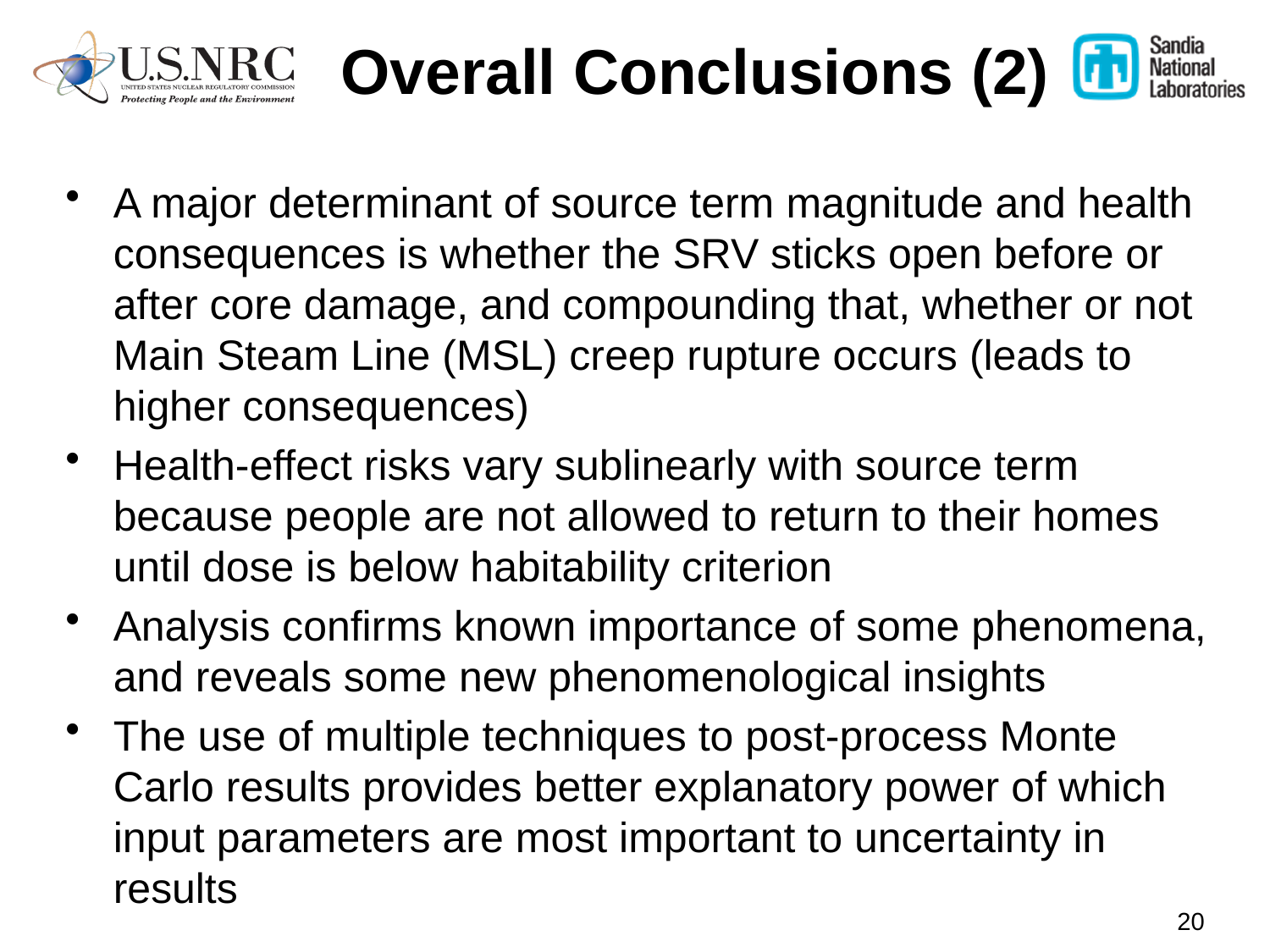

# Overall Conclusions (2)
A major determinant of source term magnitude and health consequences is whether the SRV sticks open before or after core damage, and compounding that, whether or not Main Steam Line (MSL) creep rupture occurs (leads to higher consequences)
Health-effect risks vary sublinearly with source term because people are not allowed to return to their homes until dose is below habitability criterion
Analysis confirms known importance of some phenomena, and reveals some new phenomenological insights
The use of multiple techniques to post-process Monte Carlo results provides better explanatory power of which input parameters are most important to uncertainty in results

20